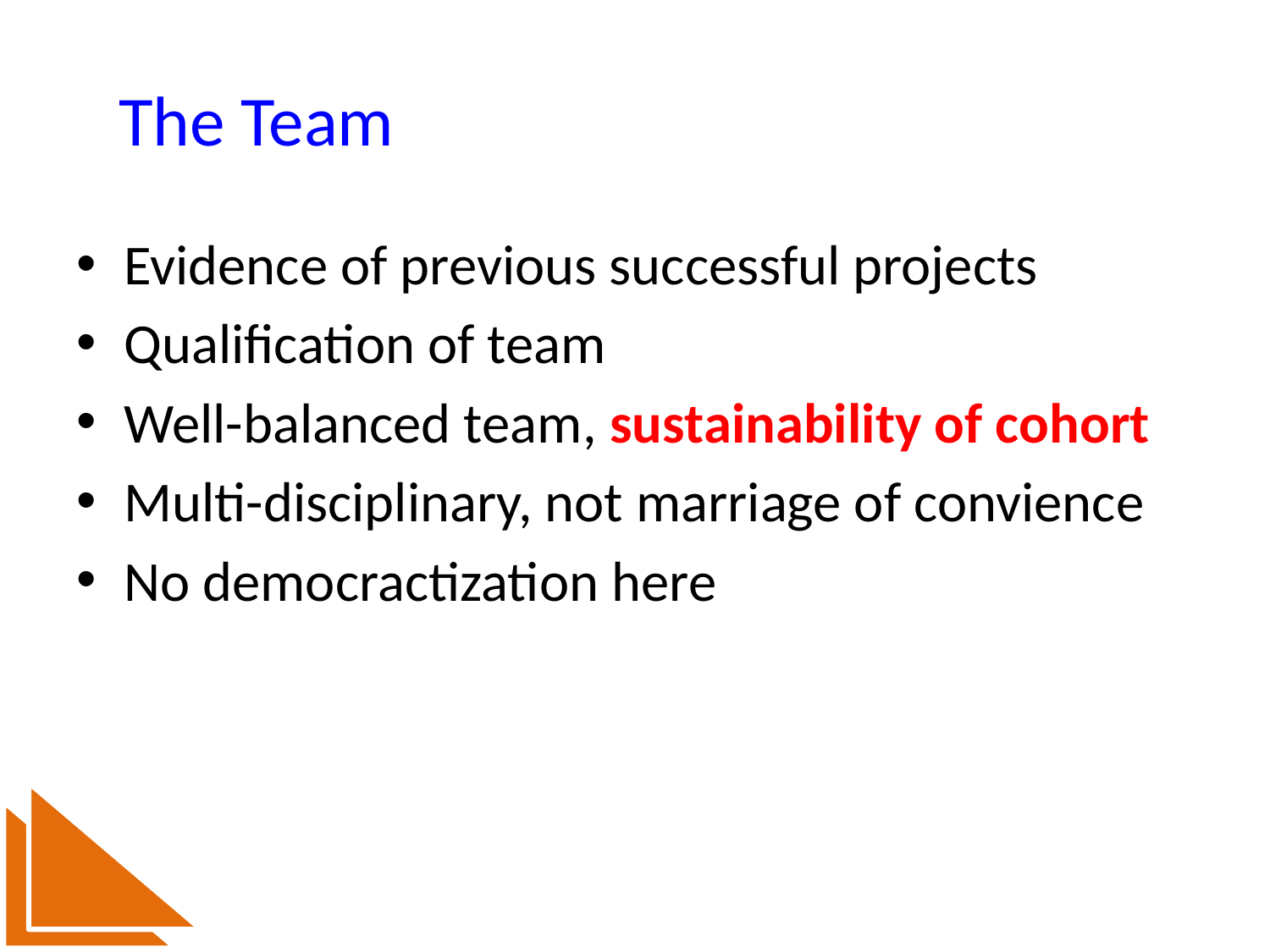

# The Team
Evidence of previous successful projects
Qualification of team
Well-balanced team, sustainability of cohort
Multi-disciplinary, not marriage of convience
No democractization here